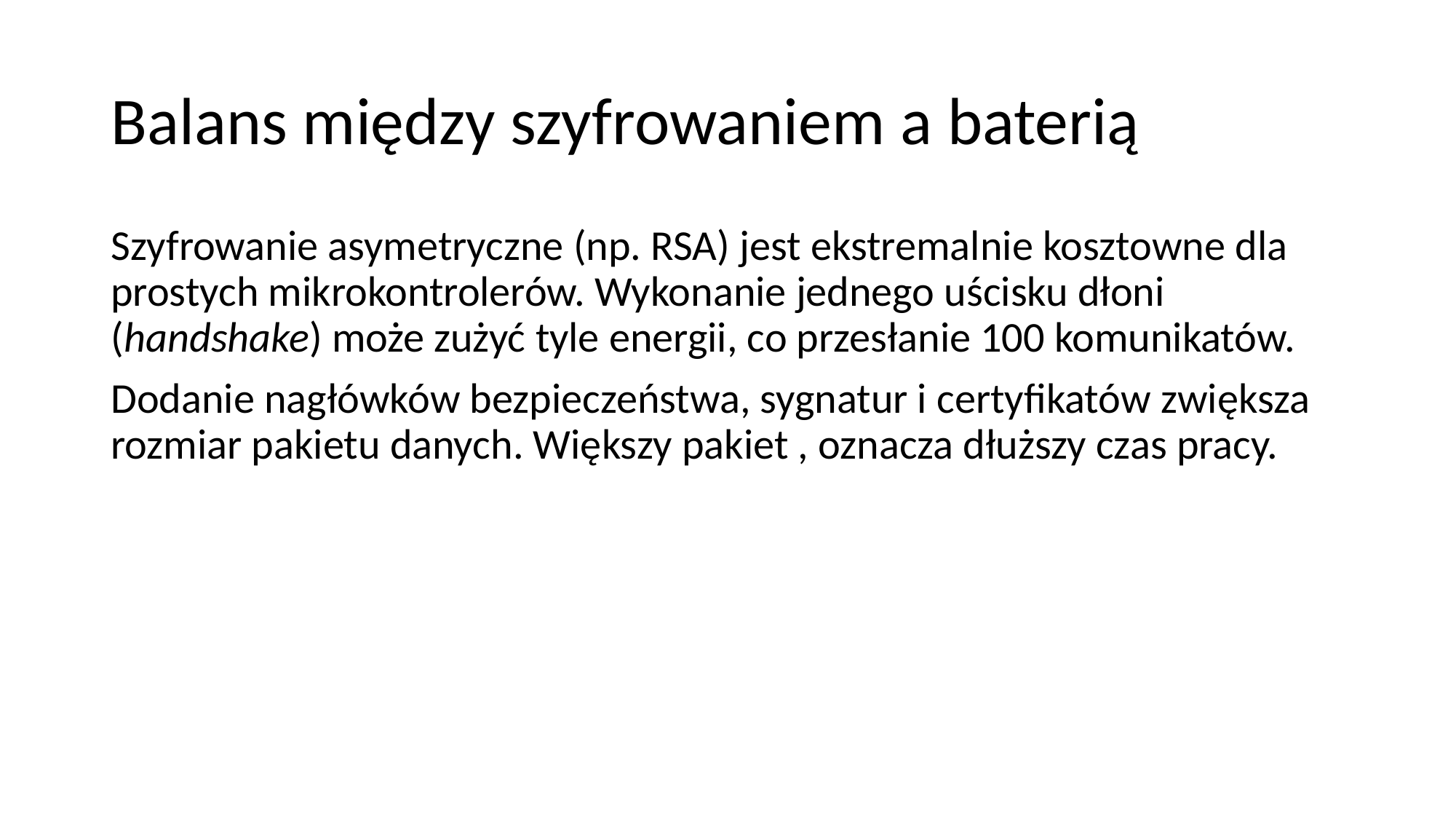

# Balans między szyfrowaniem a baterią
Szyfrowanie asymetryczne (np. RSA) jest ekstremalnie kosztowne dla prostych mikrokontrolerów. Wykonanie jednego uścisku dłoni (handshake) może zużyć tyle energii, co przesłanie 100 komunikatów.
Dodanie nagłówków bezpieczeństwa, sygnatur i certyfikatów zwiększa rozmiar pakietu danych. Większy pakiet , oznacza dłuższy czas pracy.